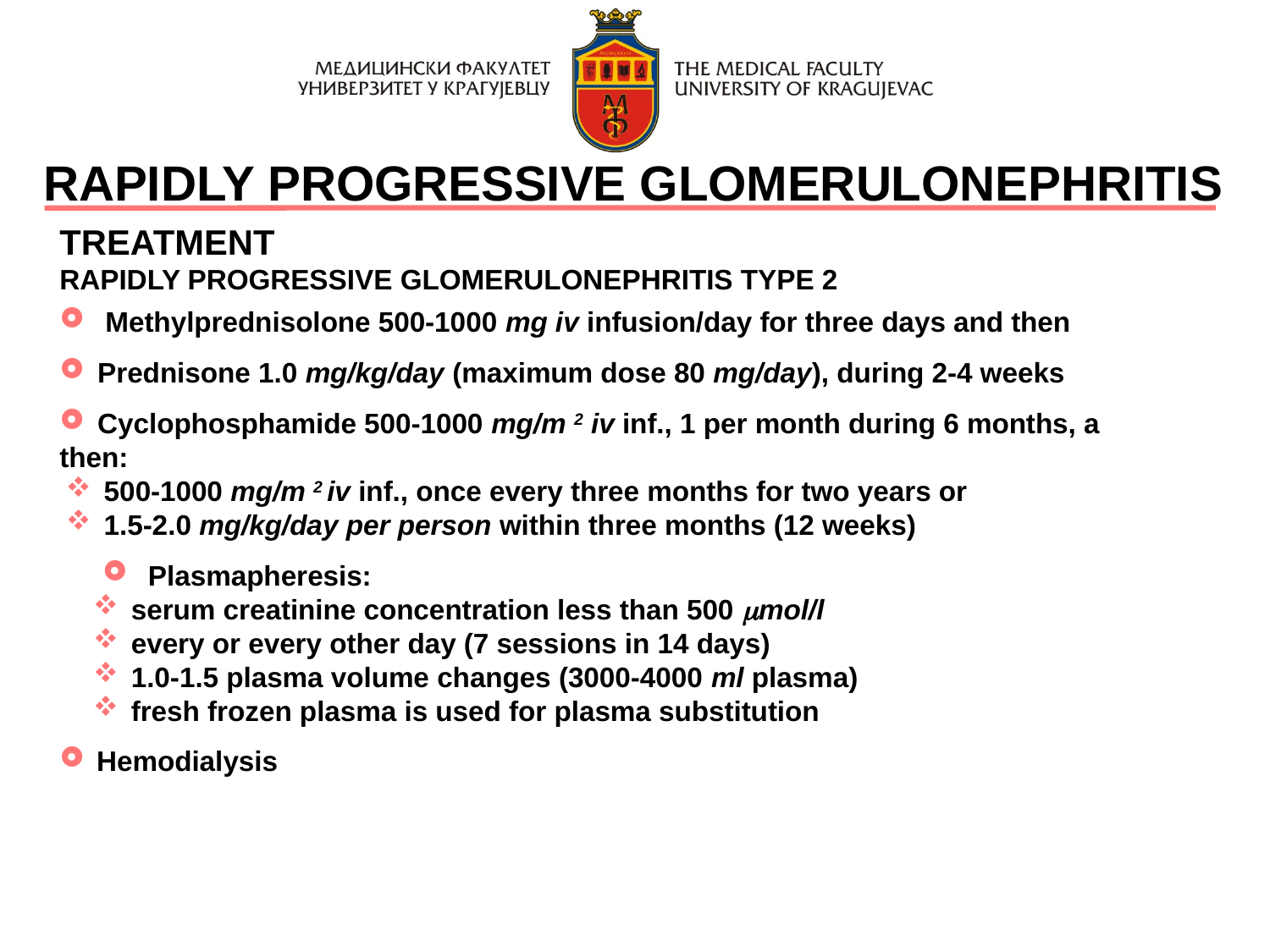

RAPIDLY PROGRESSIVE GLOMERULONEPHRITIS

TREATMENT
RAPIDLY PROGRESSIVE GLOMERULONEPHRITIS TYPE 2

  Methylprednisolone 500-1000 mg iv infusion/day for three days and then

 Prednisone 1.0 mg/kg/day (maximum dose 80 mg/day), during 2-4 weeks

 Cyclophosphamide 500-1000 mg/m 2 iv inf., 1 per month during 6 months, a
then:
 500-1000 mg/m 2 iv inf., once every three months for two years or
 1.5-2.0 mg/kg/day per person within three months (12 weeks)

  Plasmapheresis:
 serum creatinine concentration less than 500 μmol/l
 every or every other day (7 sessions in 14 days)
 1.0-1.5 plasma volume changes (3000-4000 ml plasma)
 fresh frozen plasma is used for plasma substitution

Hemodialysis